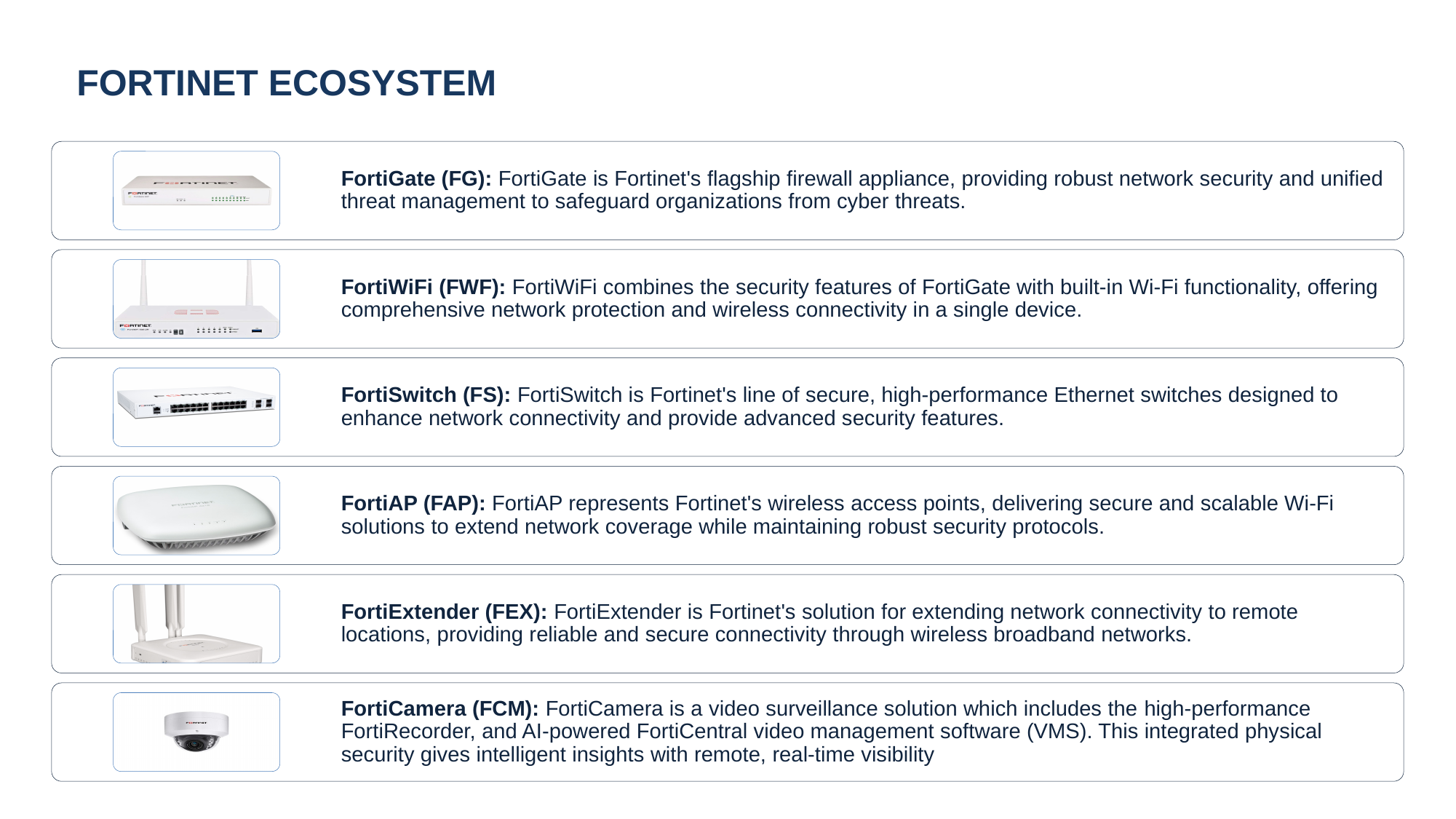

Fortinet Ecosystem
FortiGate (FG): FortiGate is Fortinet's flagship firewall appliance, providing robust network security and unified threat management to safeguard organizations from cyber threats.
FortiWiFi (FWF): FortiWiFi combines the security features of FortiGate with built-in Wi-Fi functionality, offering comprehensive network protection and wireless connectivity in a single device.
FortiSwitch (FS): FortiSwitch is Fortinet's line of secure, high-performance Ethernet switches designed to enhance network connectivity and provide advanced security features.
FortiAP (FAP): FortiAP represents Fortinet's wireless access points, delivering secure and scalable Wi-Fi solutions to extend network coverage while maintaining robust security protocols.
FortiExtender (FEX): FortiExtender is Fortinet's solution for extending network connectivity to remote locations, providing reliable and secure connectivity through wireless broadband networks.
FortiCamera (FCM): FortiCamera is a video surveillance solution which includes the high-performance FortiRecorder, and AI-powered FortiCentral video management software (VMS). This integrated physical security gives intelligent insights with remote, real-time visibility